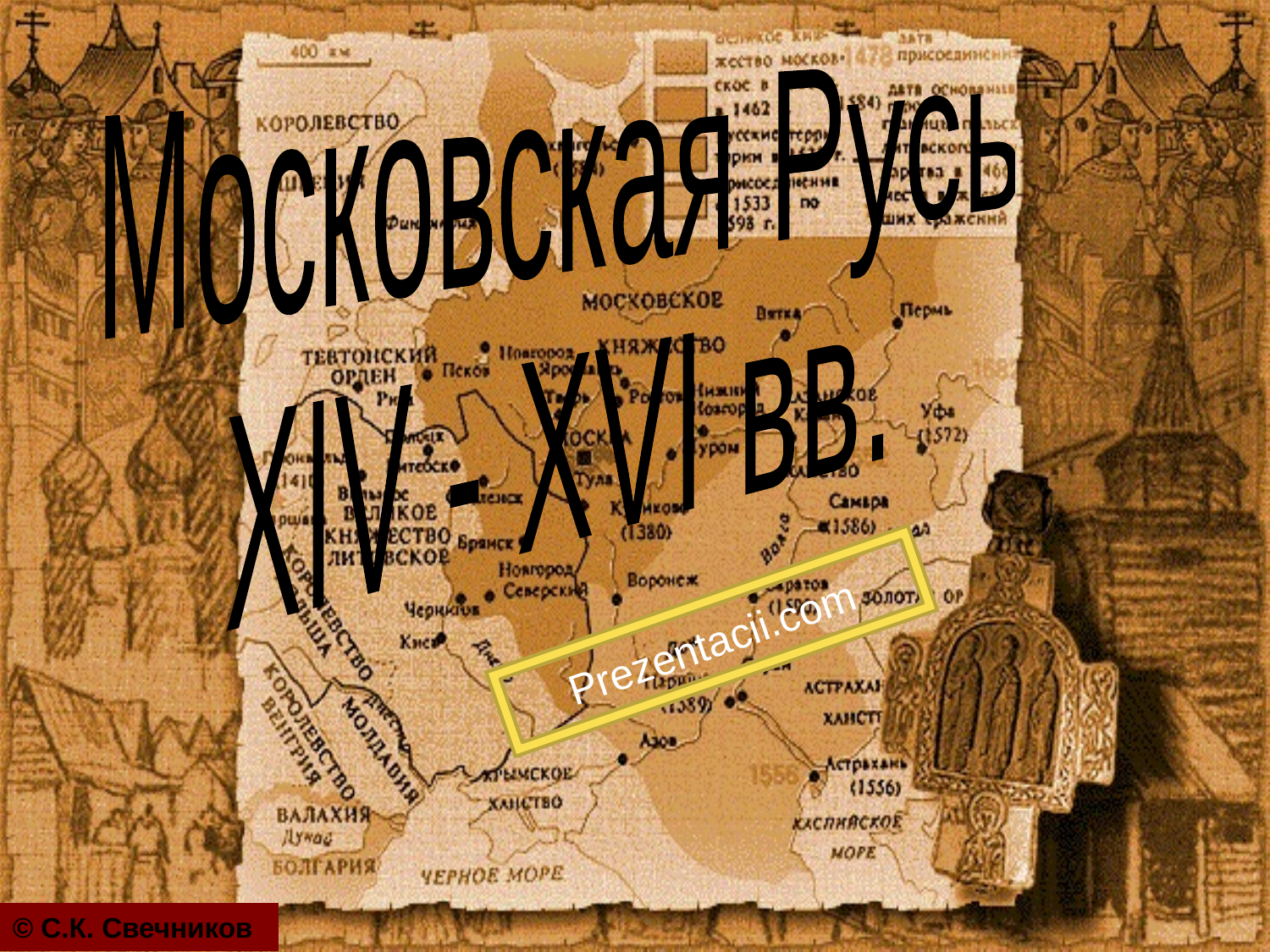

Московская Русь
XIV - XVI вв.
Prezentacii.com

© С.К. Свечников